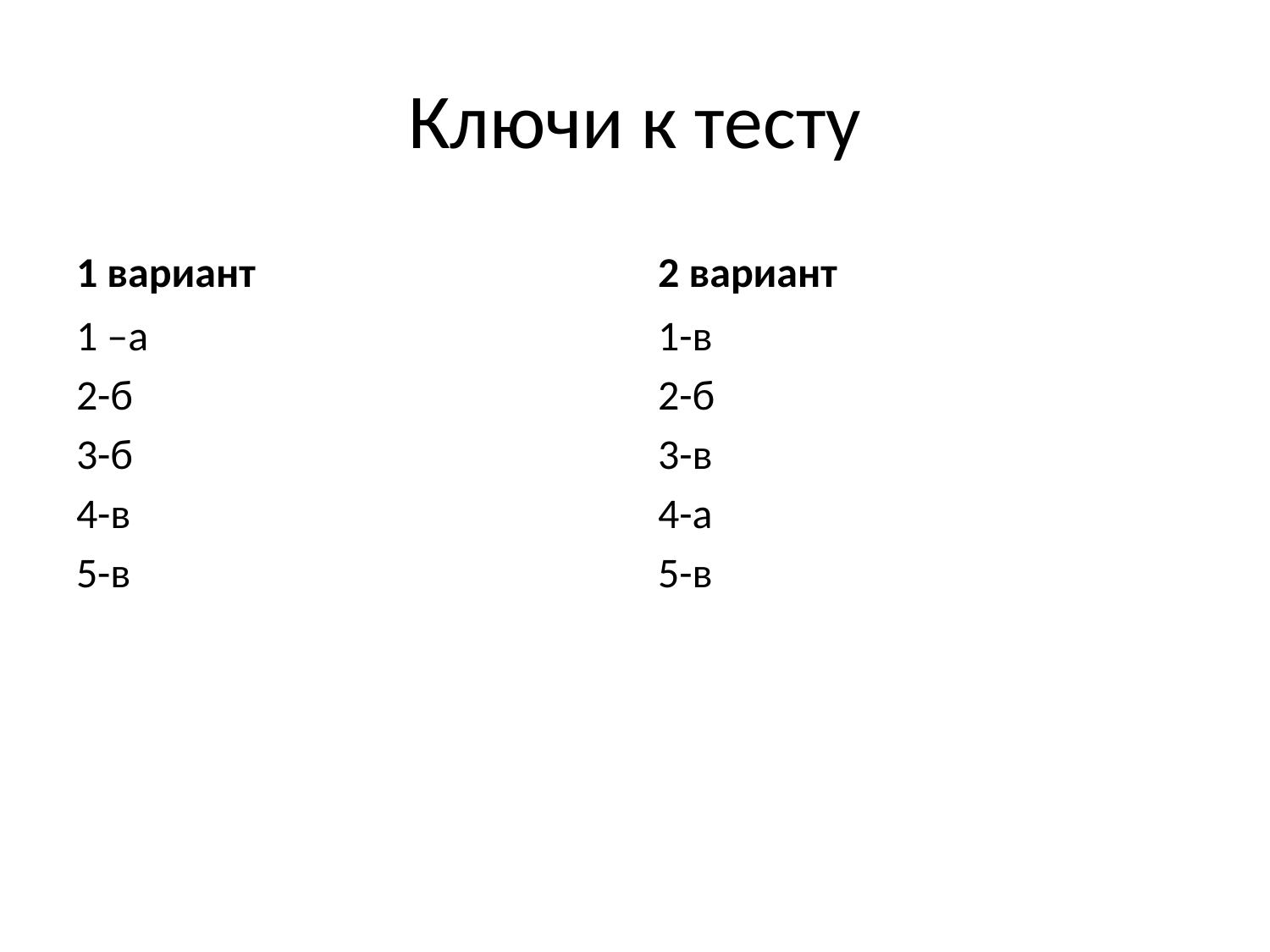

# Ключи к тесту
1 вариант
2 вариант
1 –а
2-б
3-б
4-в
5-в
1-в
2-б
3-в
4-а
5-в